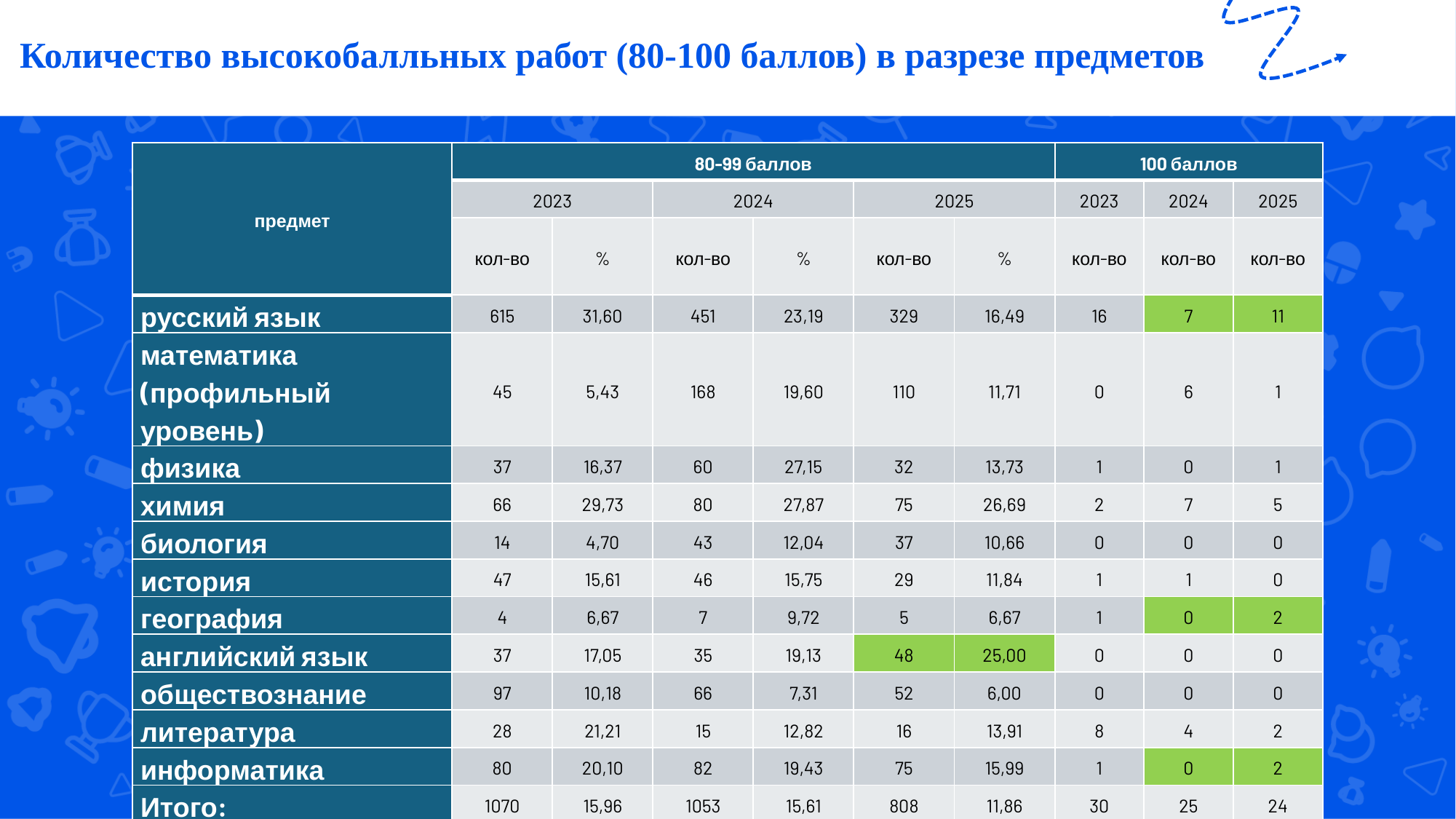

Количество высокобалльных работ (80-100 баллов) в разрезе предметов
| предмет | 80-99 баллов |  |  |  |  |  | 100 баллов |  |  |
| --- | --- | --- | --- | --- | --- | --- | --- | --- | --- |
|  | 2023 |  | 2024 |  | 2025 |  | 2023 | 2024 | 2025 |
|  | кол-во | % | кол-во | % | кол-во | % | кол-во | кол-во | кол-во |
| русский язык | 615 | 31,60 | 451 | 23,19 | 329 | 16,49 | 16 | 7 | 11 |
| математика (профильный уровень) | 45 | 5,43 | 168 | 19,60 | 110 | 11,71 | 0 | 6 | 1 |
| физика | 37 | 16,37 | 60 | 27,15 | 32 | 13,73 | 1 | 0 | 1 |
| химия | 66 | 29,73 | 80 | 27,87 | 75 | 26,69 | 2 | 7 | 5 |
| биология | 14 | 4,70 | 43 | 12,04 | 37 | 10,66 | 0 | 0 | 0 |
| история | 47 | 15,61 | 46 | 15,75 | 29 | 11,84 | 1 | 1 | 0 |
| география | 4 | 6,67 | 7 | 9,72 | 5 | 6,67 | 1 | 0 | 2 |
| английский язык | 37 | 17,05 | 35 | 19,13 | 48 | 25,00 | 0 | 0 | 0 |
| обществознание | 97 | 10,18 | 66 | 7,31 | 52 | 6,00 | 0 | 0 | 0 |
| литература | 28 | 21,21 | 15 | 12,82 | 16 | 13,91 | 8 | 4 | 2 |
| информатика | 80 | 20,10 | 82 | 19,43 | 75 | 15,99 | 1 | 0 | 2 |
| Итого: | 1070 | 15,96 | 1053 | 15,61 | 808 | 11,86 | 30 | 25 | 24 |